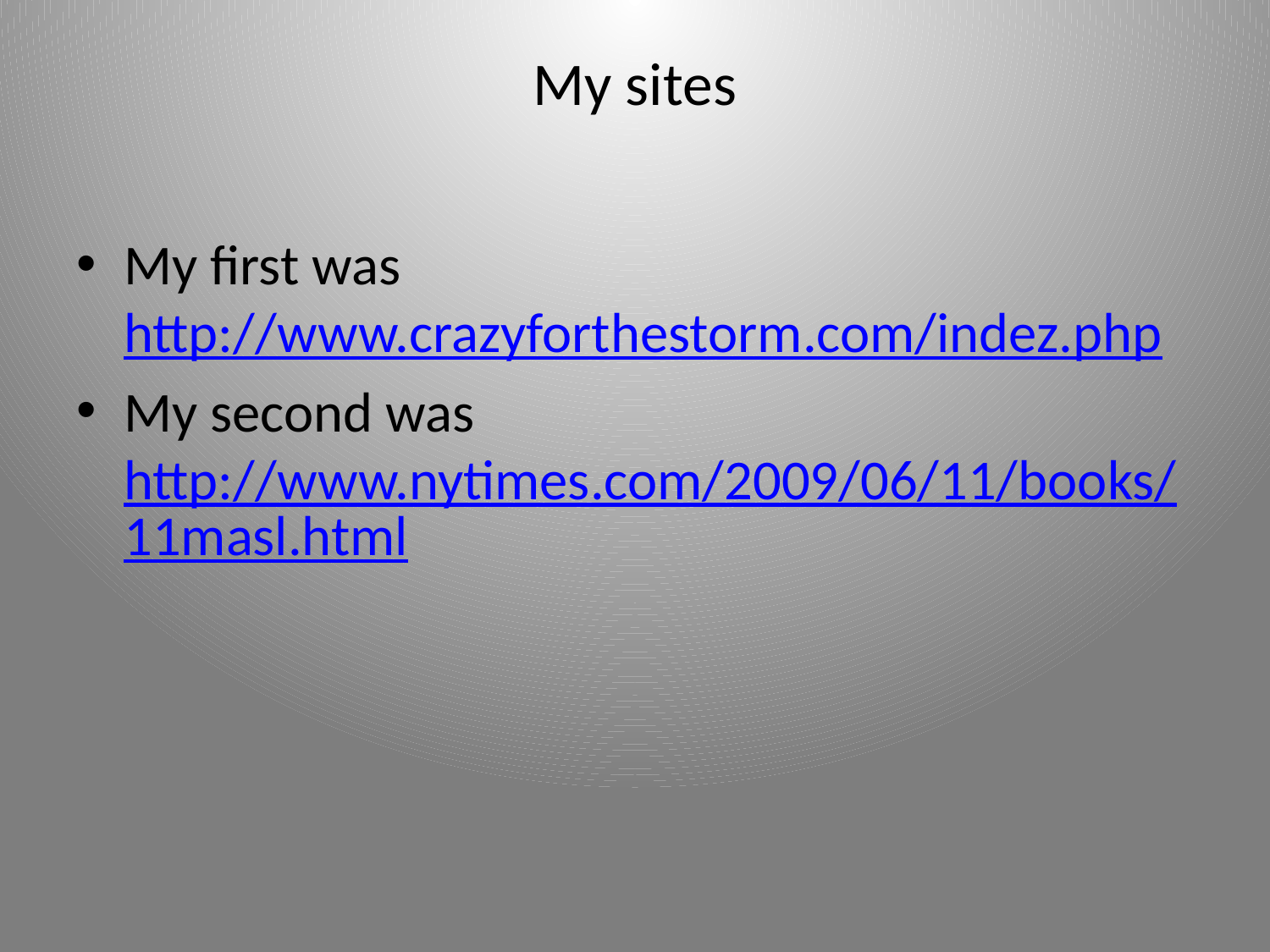

# My sites
My first was http://www.crazyforthestorm.com/indez.php
My second was http://www.nytimes.com/2009/06/11/books/11masl.html